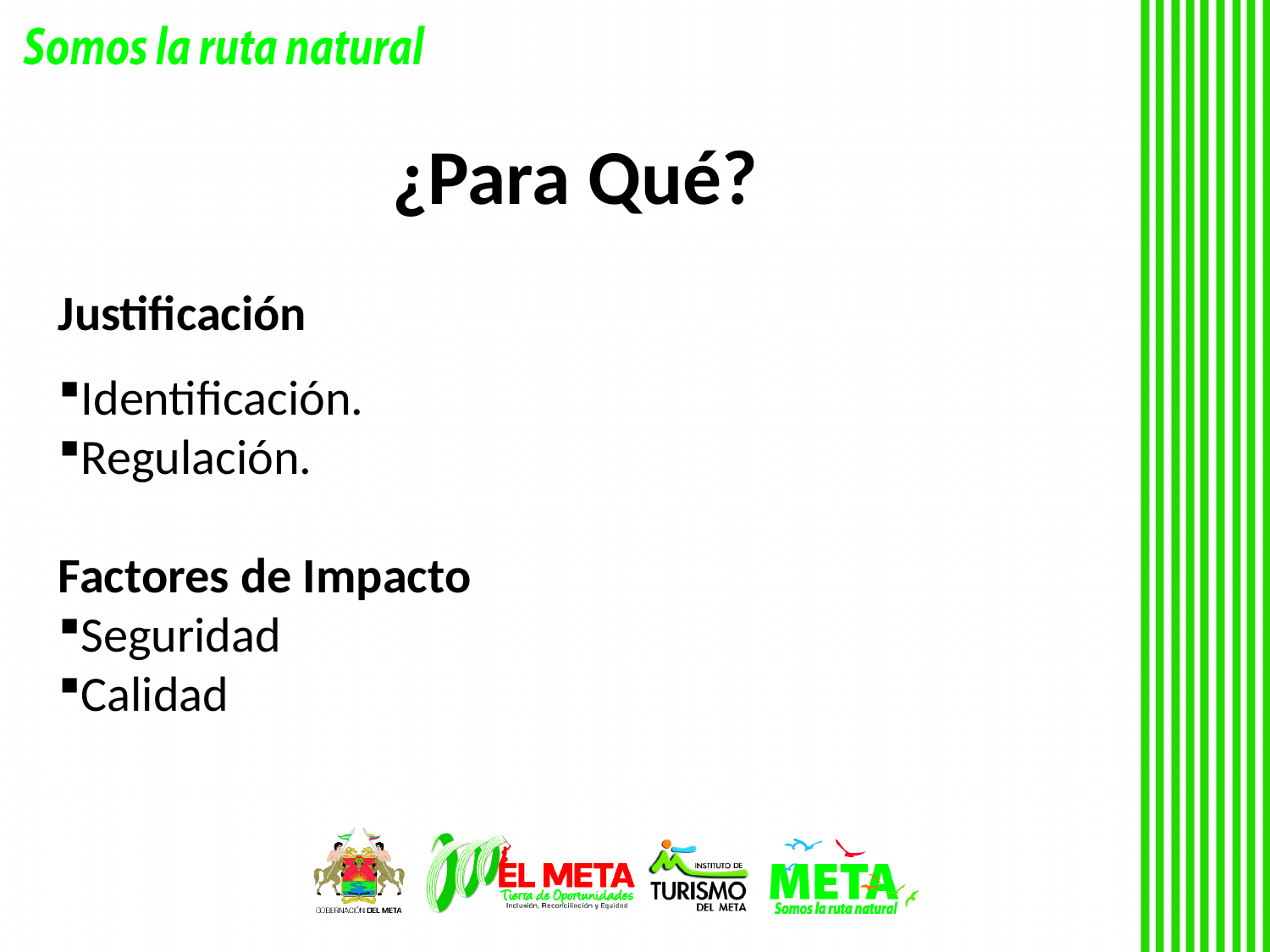

# ¿Para Qué?
Justificación

Identificación.
Regulación.

Factores de Impacto
Seguridad
Calidad